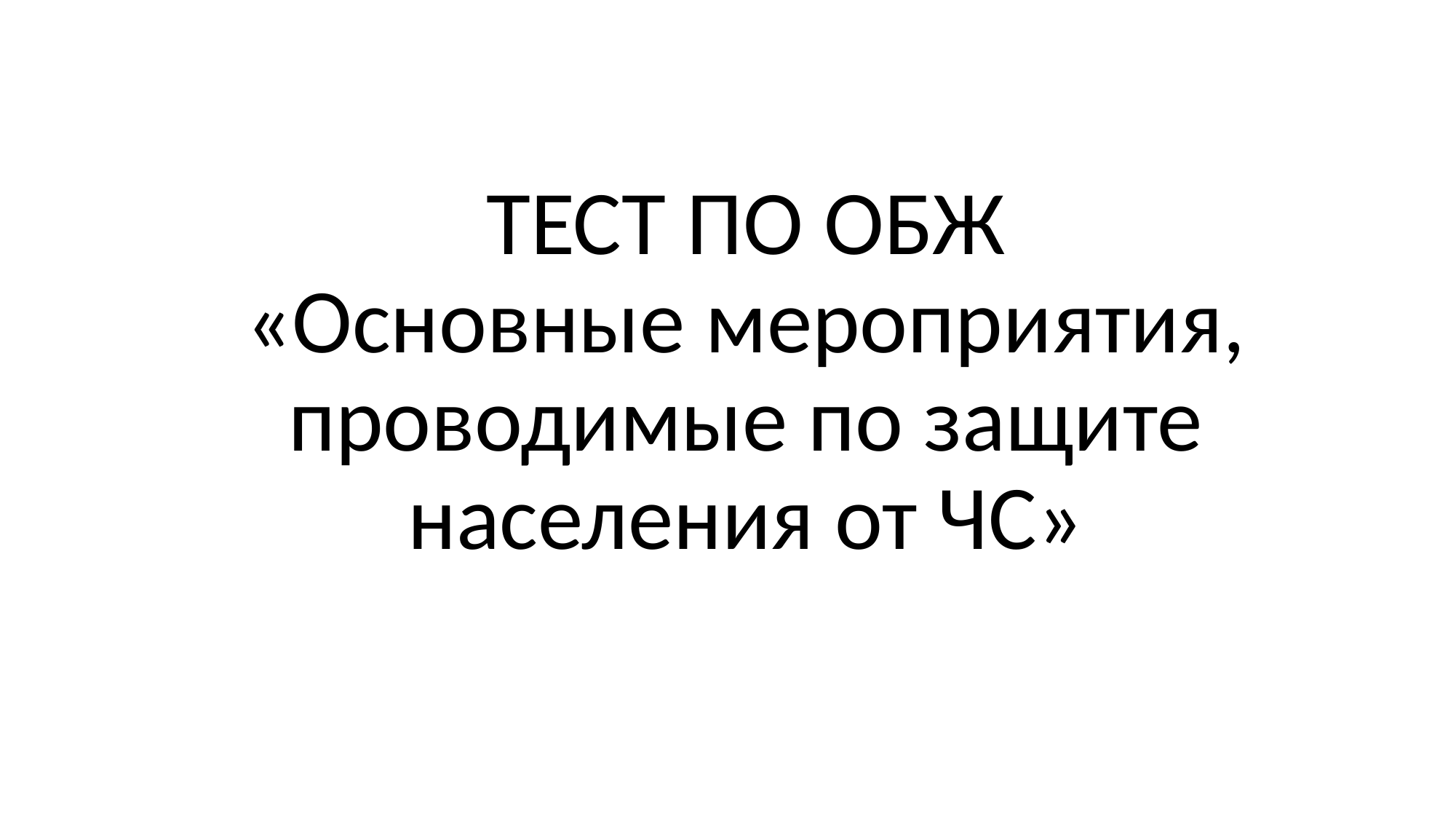

# ТЕСТ ПО ОБЖ «Основные мероприятия, проводимые по защите населения от ЧС»